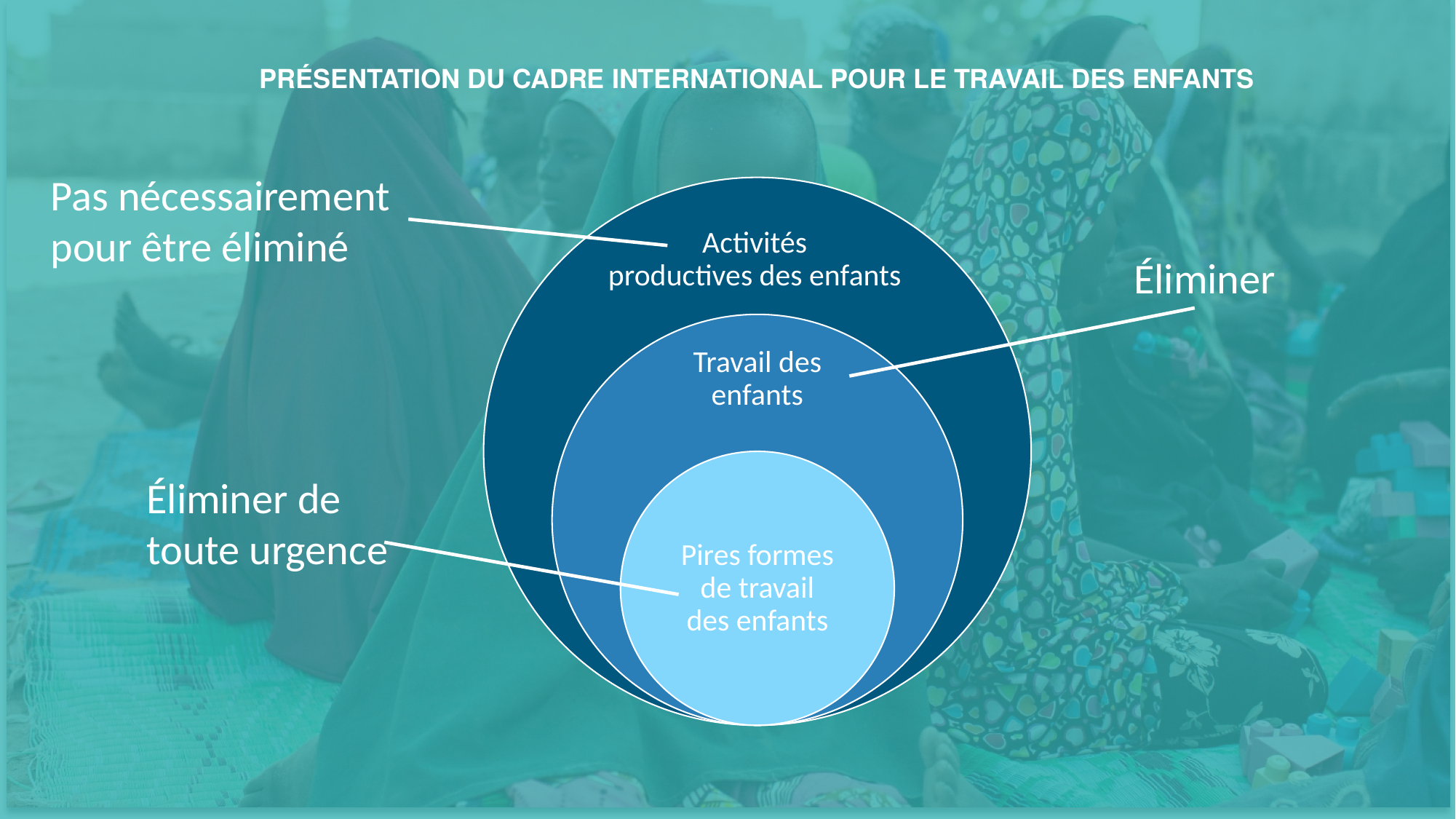

PRÉSENTATION DU CADRE INTERNATIONAL POUR LE TRAVAIL DES ENFANTS
Pas nécessairement pour être éliminé

Activités
productives des enfants

Travail des enfants

Pires formes de travail des enfants
Éliminer
Éliminer de toute urgence